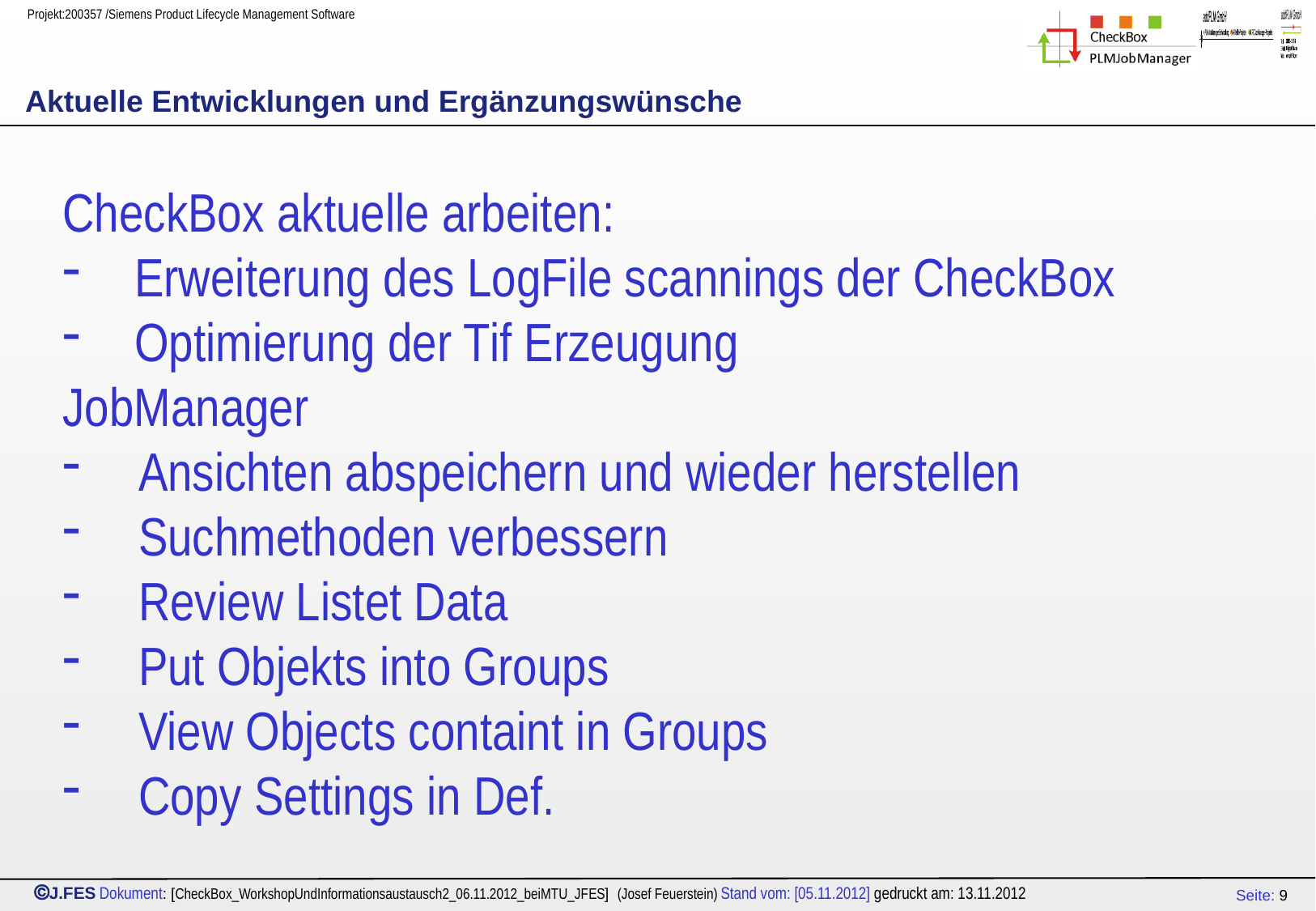

# Aktuelle Entwicklungen und Ergänzungswünsche
CheckBox aktuelle arbeiten:
Erweiterung des LogFile scannings der CheckBox
Optimierung der Tif Erzeugung
JobManager
Ansichten abspeichern und wieder herstellen
Suchmethoden verbessern
Review Listet Data
Put Objekts into Groups
View Objects containt in Groups
Copy Settings in Def.